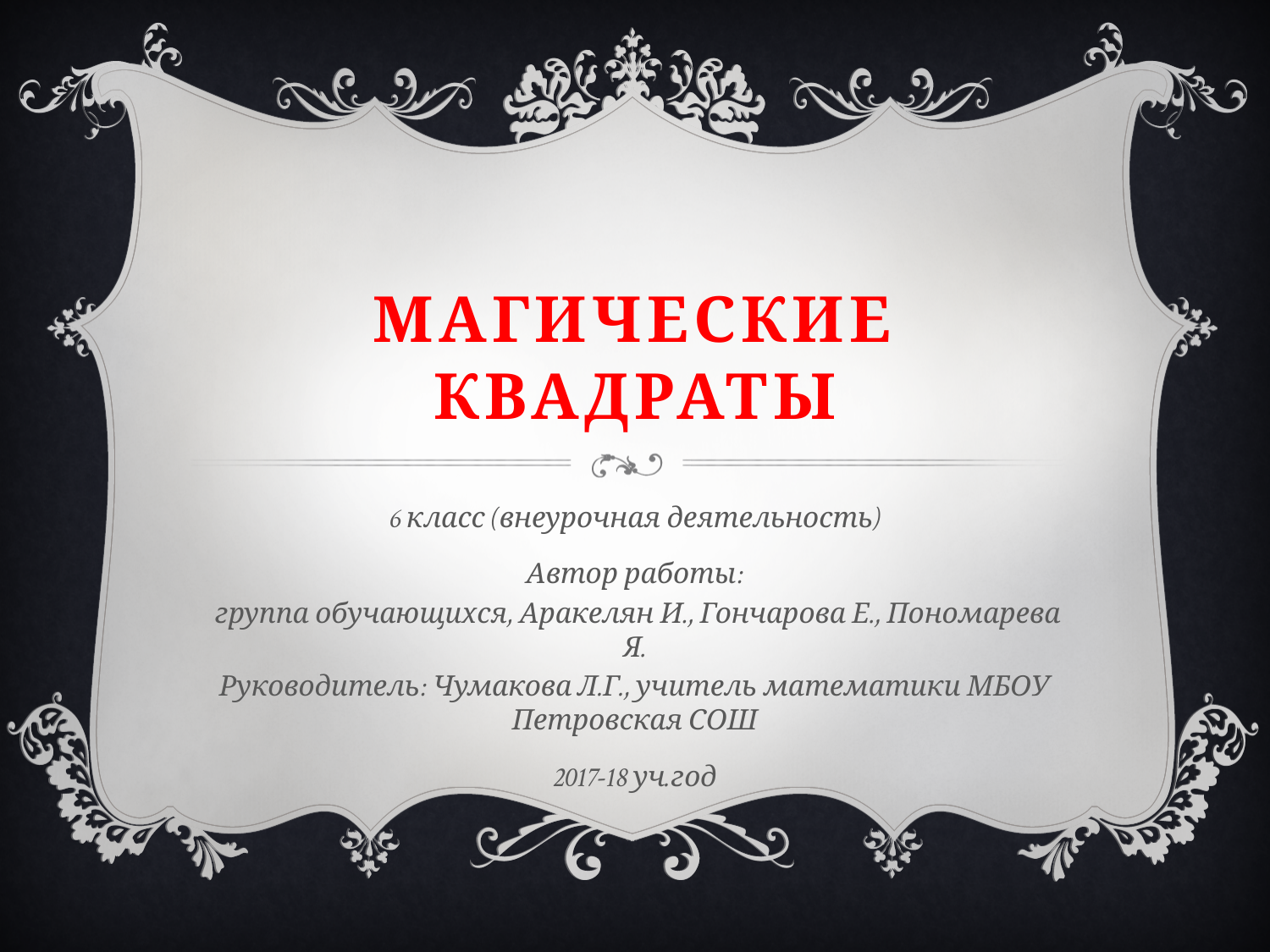

# МАГИЧЕСКИЕ КВАДРАТЫ
6 класс (внеурочная деятельность)
Автор работы:
 группа обучающихся, Аракелян И., Гончарова Е., Пономарева Я.
Руководитель: Чумакова Л.Г., учитель математики МБОУ Петровская СОШ
2017-18 уч.год